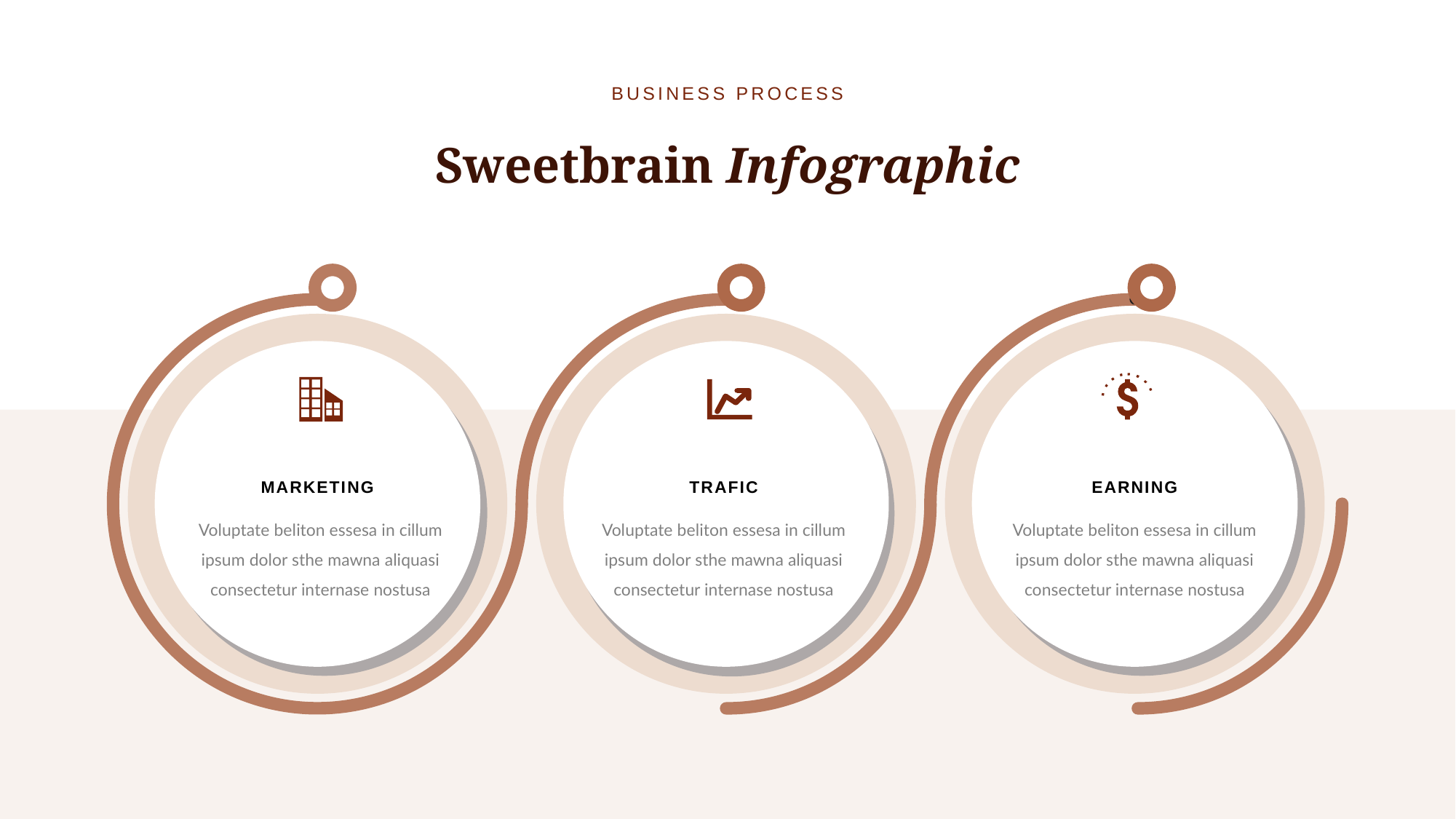

BUSINESS PROCESS
Sweetbrain Infographic

MARKETING
TRAFIC
EARNING
Voluptate beliton essesa in cillum ipsum dolor sthe mawna aliquasi consectetur internase nostusa
Voluptate beliton essesa in cillum ipsum dolor sthe mawna aliquasi consectetur internase nostusa
Voluptate beliton essesa in cillum ipsum dolor sthe mawna aliquasi consectetur internase nostusa